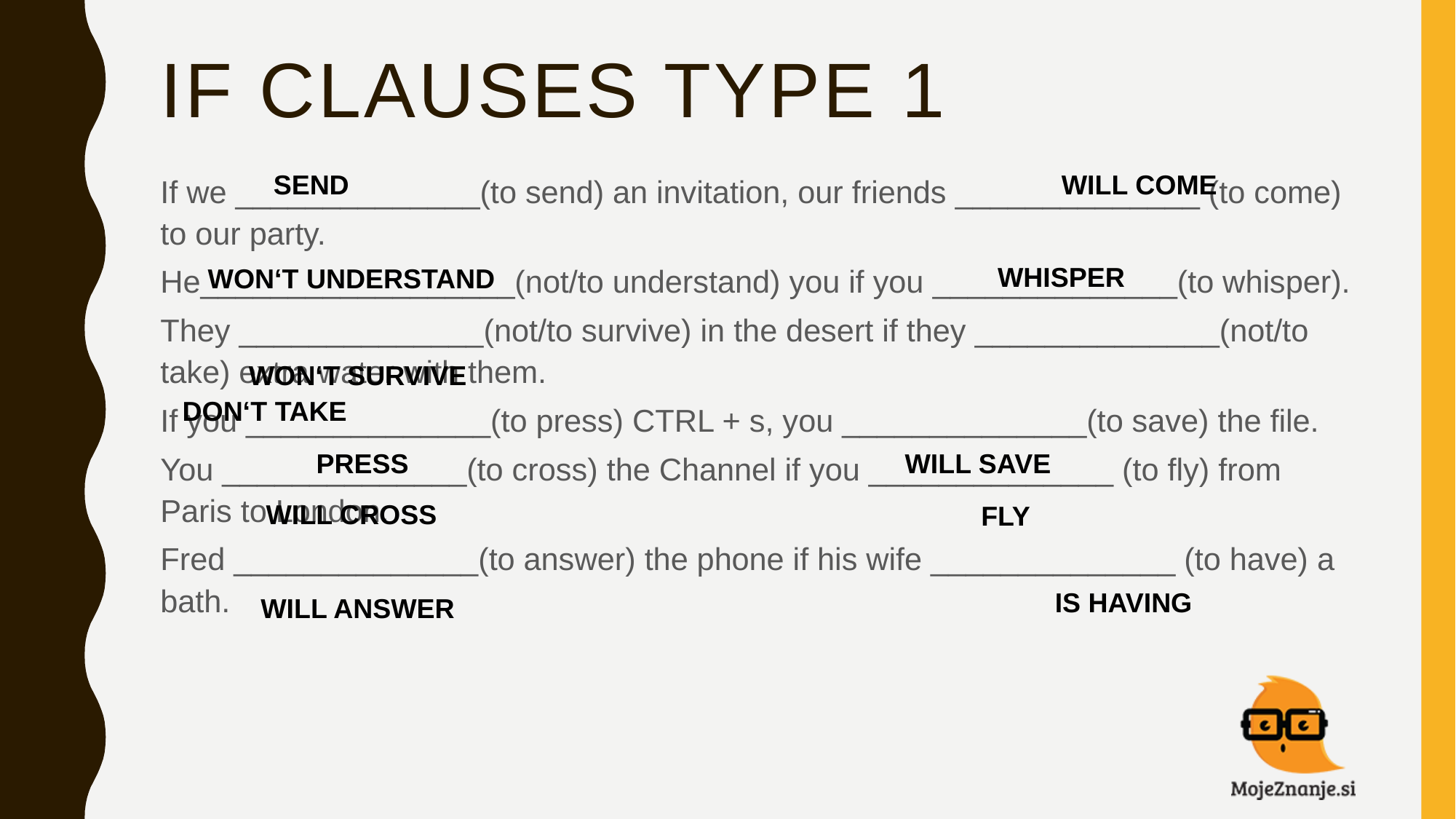

# IF CLAUSES TYPE 1
If we ______________(to send) an invitation, our friends ______________ (to come) to our party.
He__________________(not/to understand) you if you ______________(to whisper).
They ______________(not/to survive) in the desert if they ______________(not/to take) extra water with them.
If you ______________(to press) CTRL + s, you ______________(to save) the file.
You ______________(to cross) the Channel if you ______________ (to fly) from Paris to London.
Fred ______________(to answer) the phone if his wife ______________ (to have) a bath.
SEND
WILL COME
WHISPER
WON‘T UNDERSTAND
WON‘T SURVIVE
DON‘T TAKE
PRESS
WILL SAVE
WILL CROSS
FLY
IS HAVING
WILL ANSWER